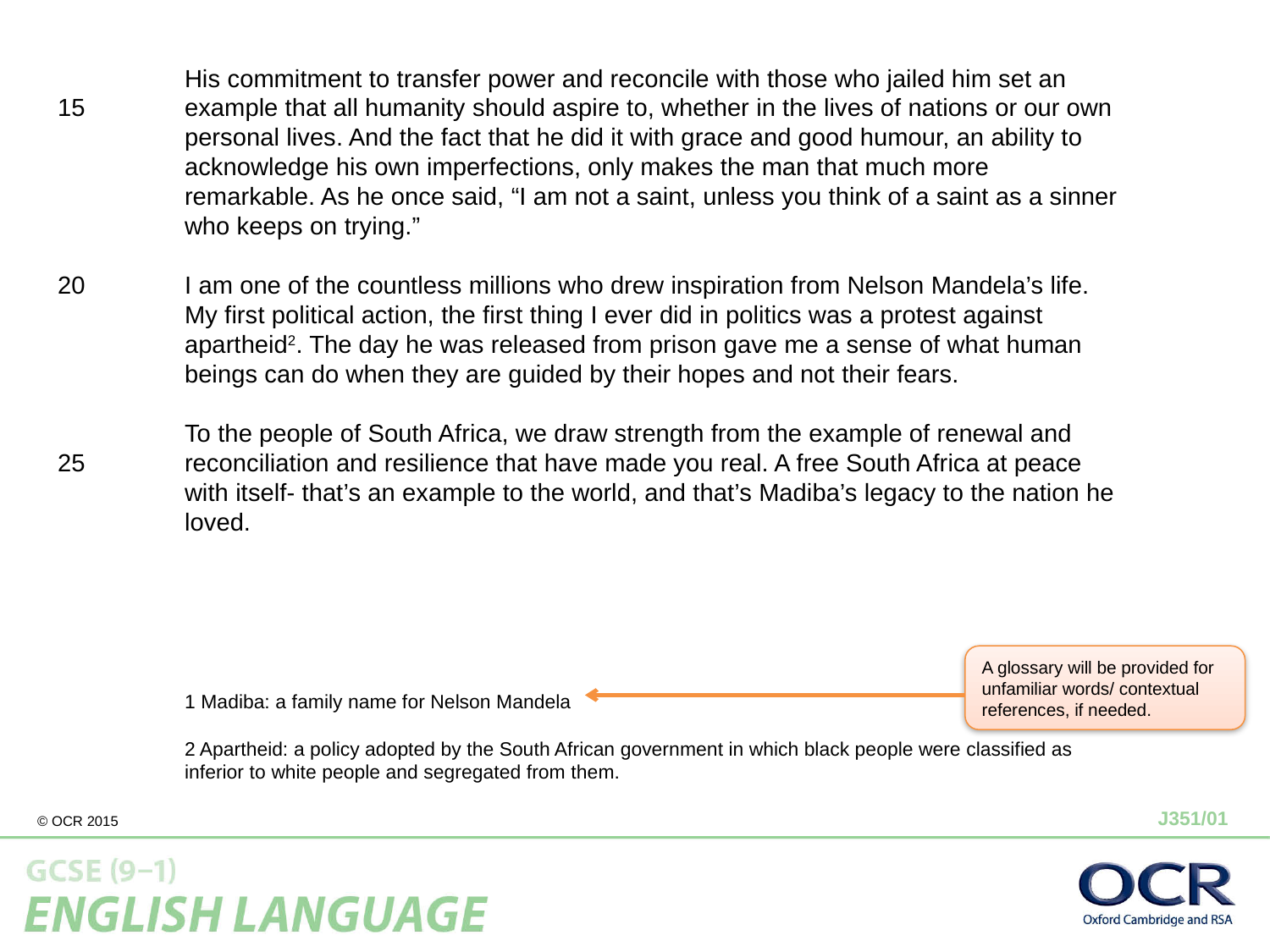

His commitment to transfer power and reconcile with those who jailed him set an
15	example that all humanity should aspire to, whether in the lives of nations or our own
	personal lives. And the fact that he did it with grace and good humour, an ability to
	acknowledge his own imperfections, only makes the man that much more
	remarkable. As he once said, “I am not a saint, unless you think of a saint as a sinner
	who keeps on trying.”

20	I am one of the countless millions who drew inspiration from Nelson Mandela’s life.
	My first political action, the first thing I ever did in politics was a protest against
	apartheid2. The day he was released from prison gave me a sense of what human
	beings can do when they are guided by their hopes and not their fears.

	To the people of South Africa, we draw strength from the example of renewal and
25	reconciliation and resilience that have made you real. A free South Africa at peace
	with itself- that’s an example to the world, and that’s Madiba’s legacy to the nation he
	loved.

	1 Madiba: a family name for Nelson Mandela

	2 Apartheid: a policy adopted by the South African government in which black people were classified as
	inferior to white people and segregated from them.

A glossary will be provided for unfamiliar words/ contextual references, if needed.